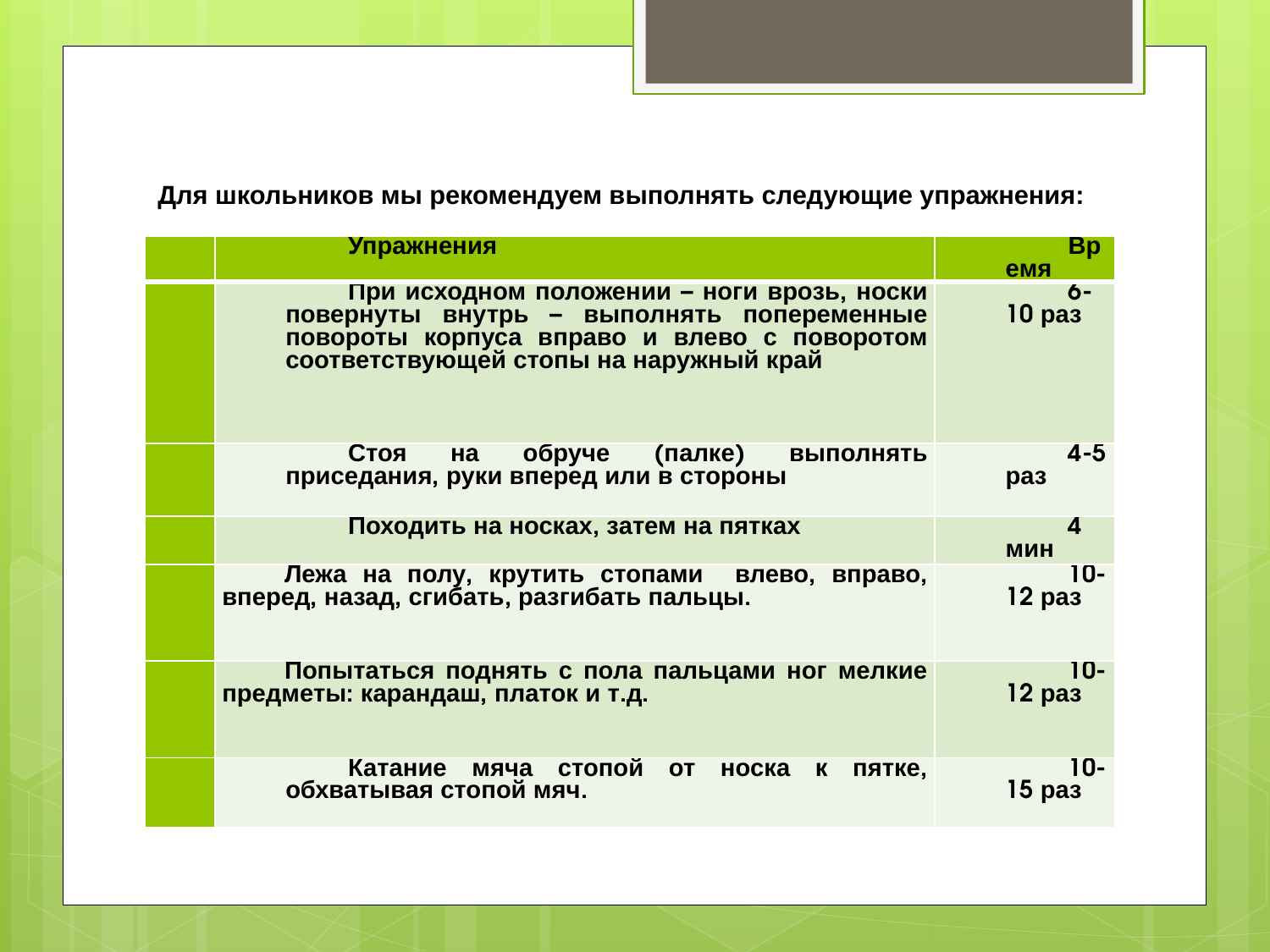

# Для школьников мы рекомендуем выполнять следующие упражнения:
| № | Упражнения | Время |
| --- | --- | --- |
| 1 | При исходном положении – ноги врозь, носки повернуты внутрь – выполнять попеременные повороты корпуса вправо и влево с поворотом соответствующей стопы на наружный край | 6-10 раз |
| 2 | Стоя на обруче (палке) выполнять приседания, руки вперед или в стороны | 4-5 раз |
| 3 | Походить на носках, затем на пятках | 4 мин |
| 4 | Лежа на полу, крутить стопами влево, вправо, вперед, назад, сгибать, разгибать пальцы. | 10-12 раз |
| 5 | Попытаться поднять с пола пальцами ног мелкие предметы: карандаш, платок и т.д. | 10-12 раз |
| 6 | Катание мяча стопой от носка к пятке, обхватывая стопой мяч. | 10-15 раз |